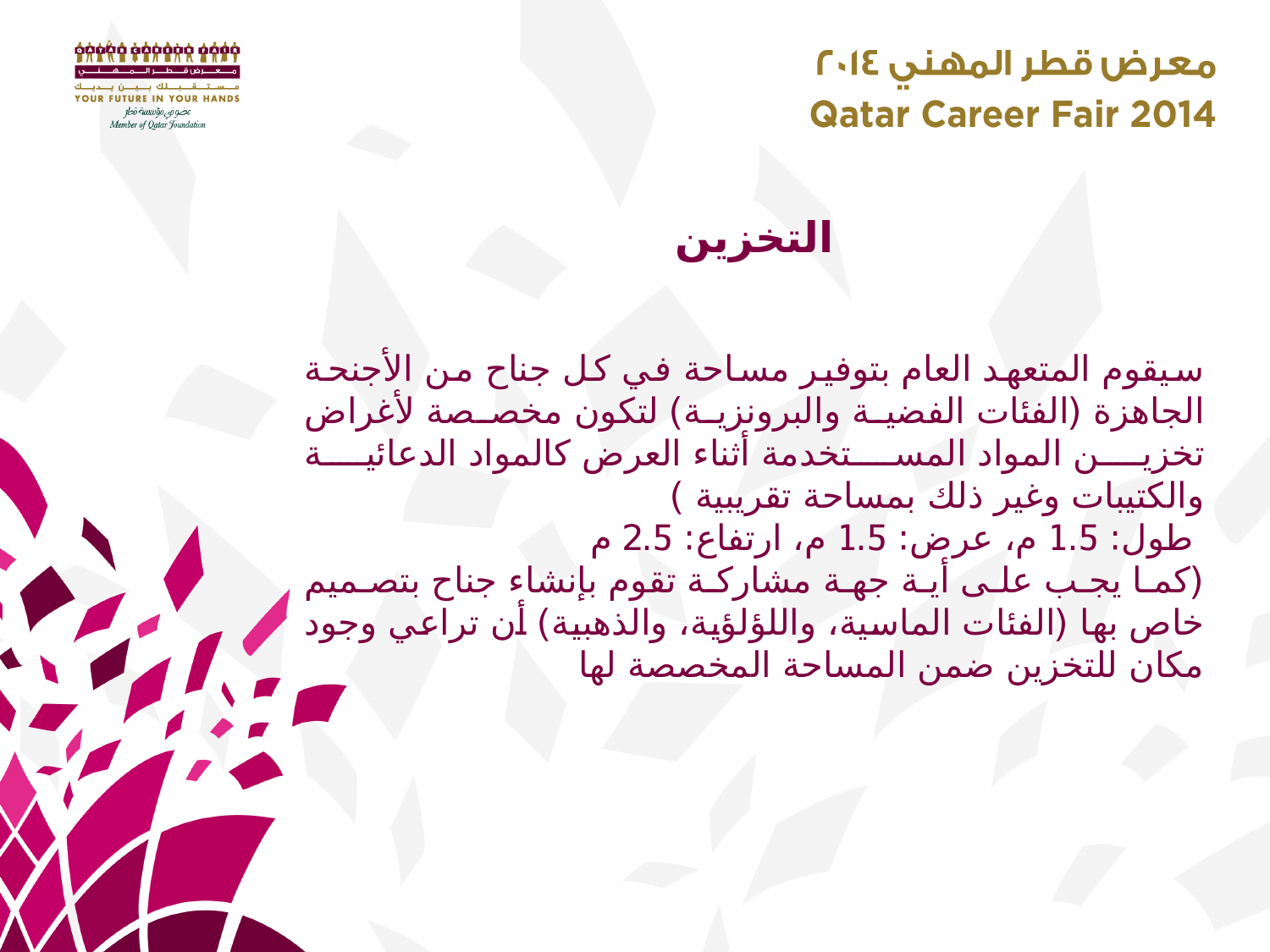

التخزين

سيقوم المتعهد العام بتوفير مساحة في كل جناح من الأجنحة الجاهزة (الفئات الفضية والبرونزية) لتكون مخصصة لأغراض تخزين المواد المستخدمة أثناء العرض كالمواد الدعائية والكتيبات وغير ذلك بمساحة تقريبية )
 طول: 1.5 م، عرض: 1.5 م، ارتفاع: 2.5 م
(كما يجب على أية جهة مشاركة تقوم بإنشاء جناح بتصميم خاص بها (الفئات الماسية، واللؤلؤية، والذهبية) أن تراعي وجود مكان للتخزين ضمن المساحة المخصصة لها